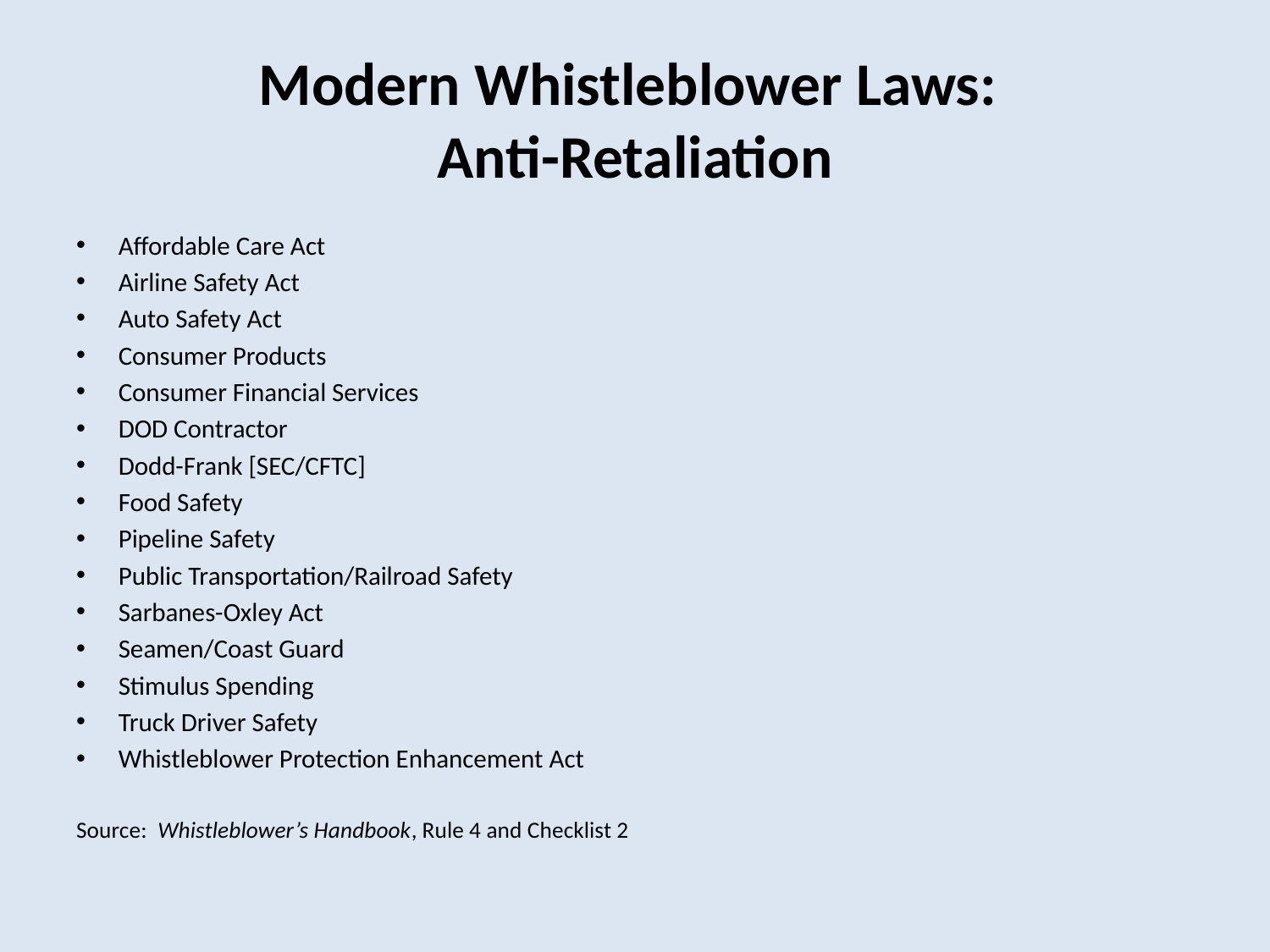

# Modern Whistleblower Laws: Anti-Retaliation
Affordable Care Act
Airline Safety Act
Auto Safety Act
Consumer Products
Consumer Financial Services
DOD Contractor
Dodd-Frank [SEC/CFTC]
Food Safety
Pipeline Safety
Public Transportation/Railroad Safety
Sarbanes-Oxley Act
Seamen/Coast Guard
Stimulus Spending
Truck Driver Safety
Whistleblower Protection Enhancement Act

Source:  Whistleblower’s Handbook, Rule 4 and Checklist 2